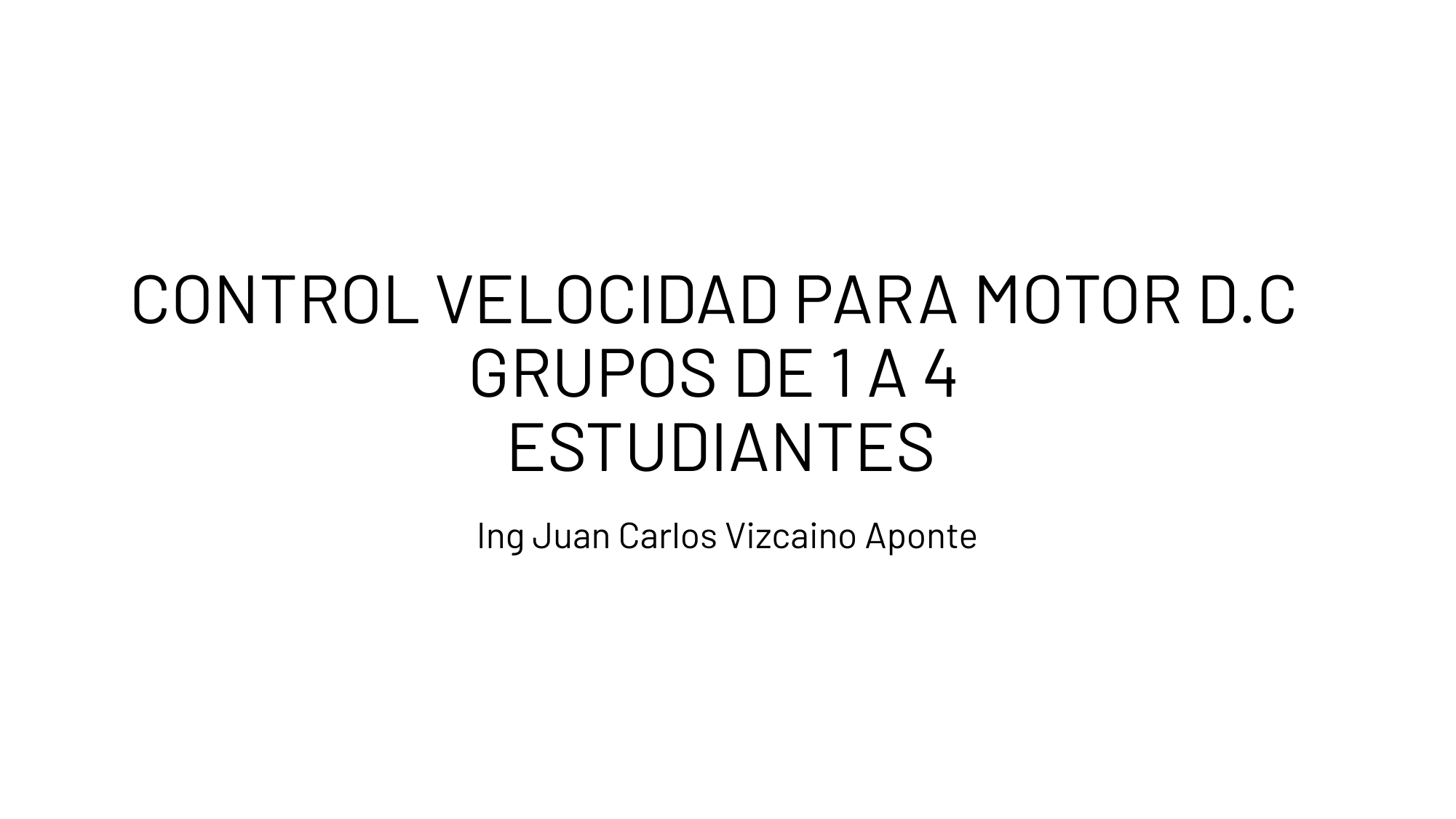

# CONTROL VELOCIDAD PARA MOTOR D.C GRUPOS DE 1 A 4 ESTUDIANTES
Ing Juan Carlos Vizcaino Aponte